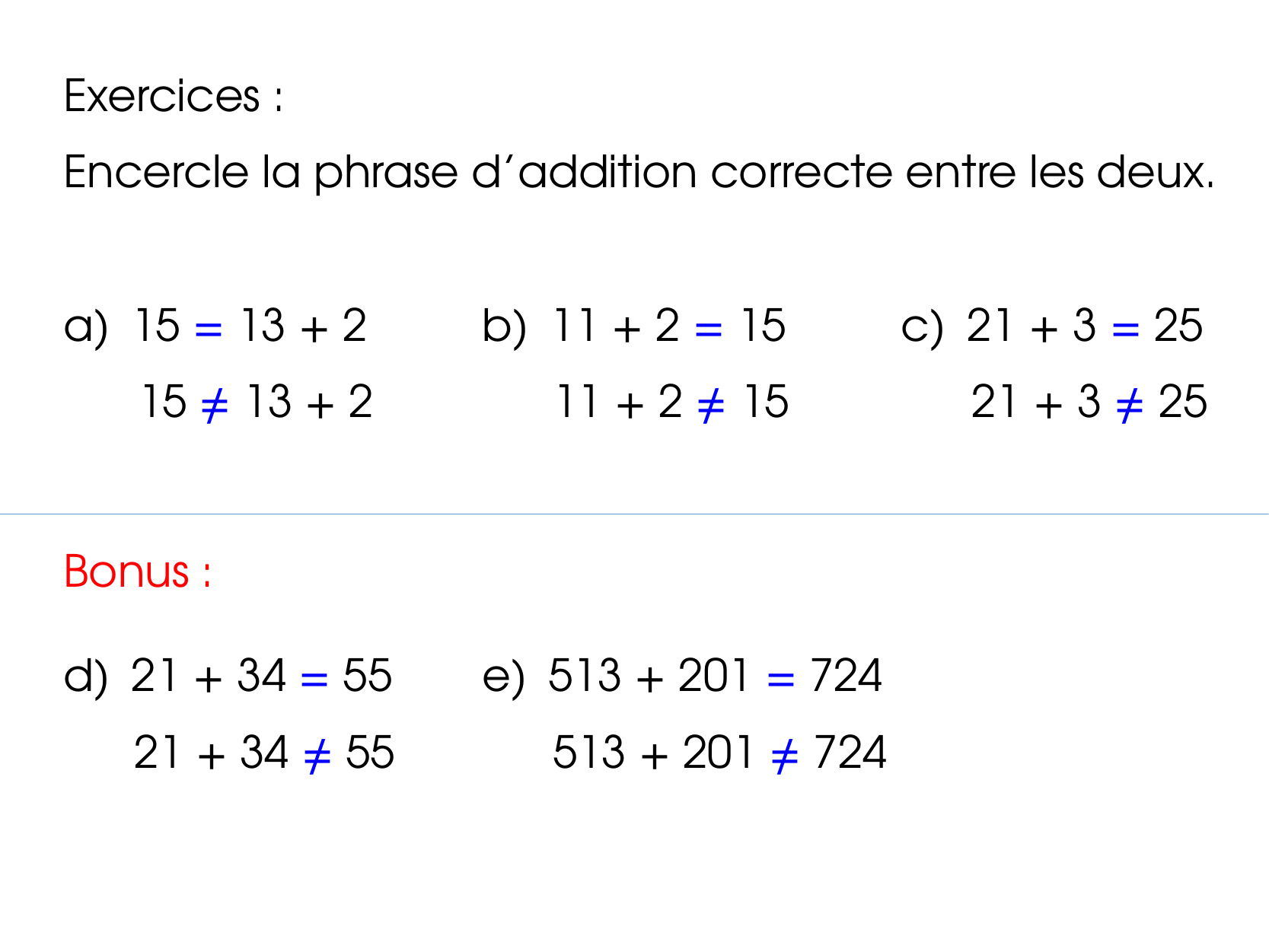

Exercices :
Encercle la phrase d’addition correcte entre les deux.
a)  15 = 13 + 2
      15 ≠ 13 + 2
b)  11 + 2 = 15
      11 + 2 ≠ 15
c)  21 + 3 = 25
      21 + 3 ≠ 25
Bonus :
d)  21 + 34 = 55
      21 + 34 ≠ 55
e)  513 + 201 = 724
      513 + 201 ≠ 724